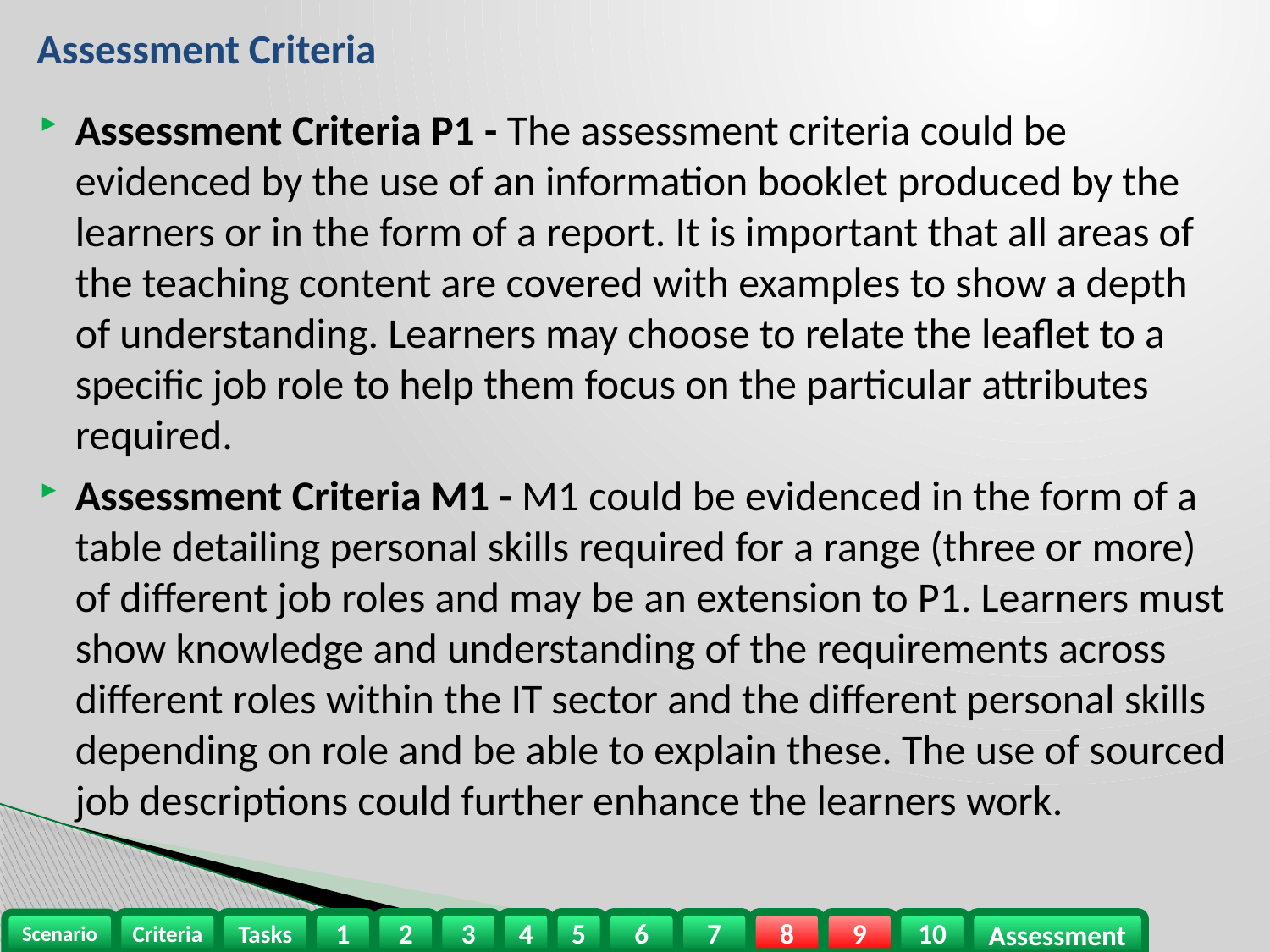

# Assessment Criteria
Assessment Criteria P1 - The assessment criteria could be evidenced by the use of an information booklet produced by the learners or in the form of a report. It is important that all areas of the teaching content are covered with examples to show a depth of understanding. Learners may choose to relate the leaflet to a specific job role to help them focus on the particular attributes required.
Assessment Criteria M1 - M1 could be evidenced in the form of a table detailing personal skills required for a range (three or more) of different job roles and may be an extension to P1. Learners must show knowledge and understanding of the requirements across different roles within the IT sector and the different personal skills depending on role and be able to explain these. The use of sourced job descriptions could further enhance the learners work.